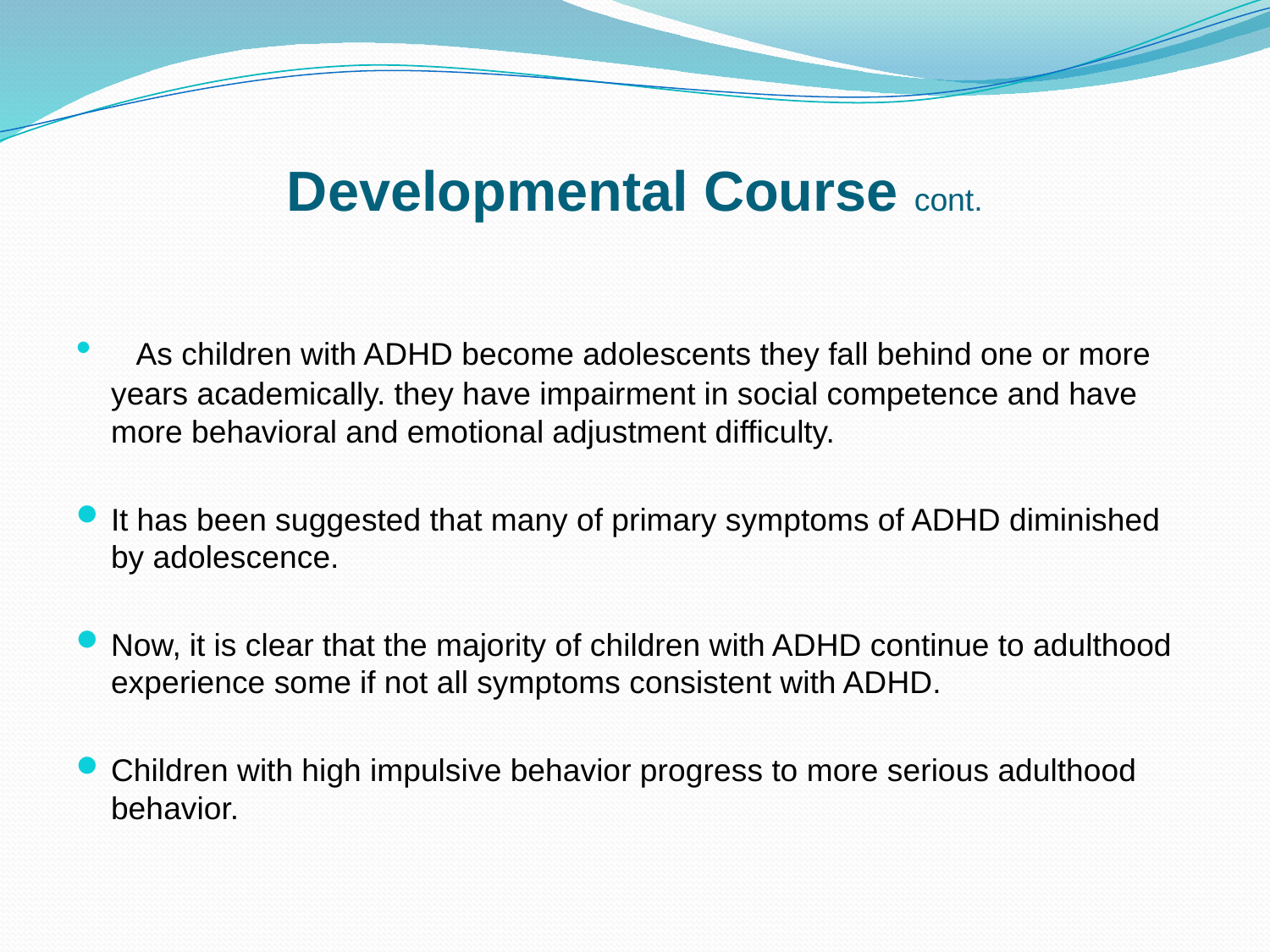

# Developmental Course cont.

  As children with ADHD become adolescents they fall behind one or more years academically. they have impairment in social competence and have more behavioral and emotional adjustment difficulty.

It has been suggested that many of primary symptoms of ADHD diminished by adolescence.

Now, it is clear that the majority of children with ADHD continue to adulthood experience some if not all symptoms consistent with ADHD.

Children with high impulsive behavior progress to more serious adulthood behavior.